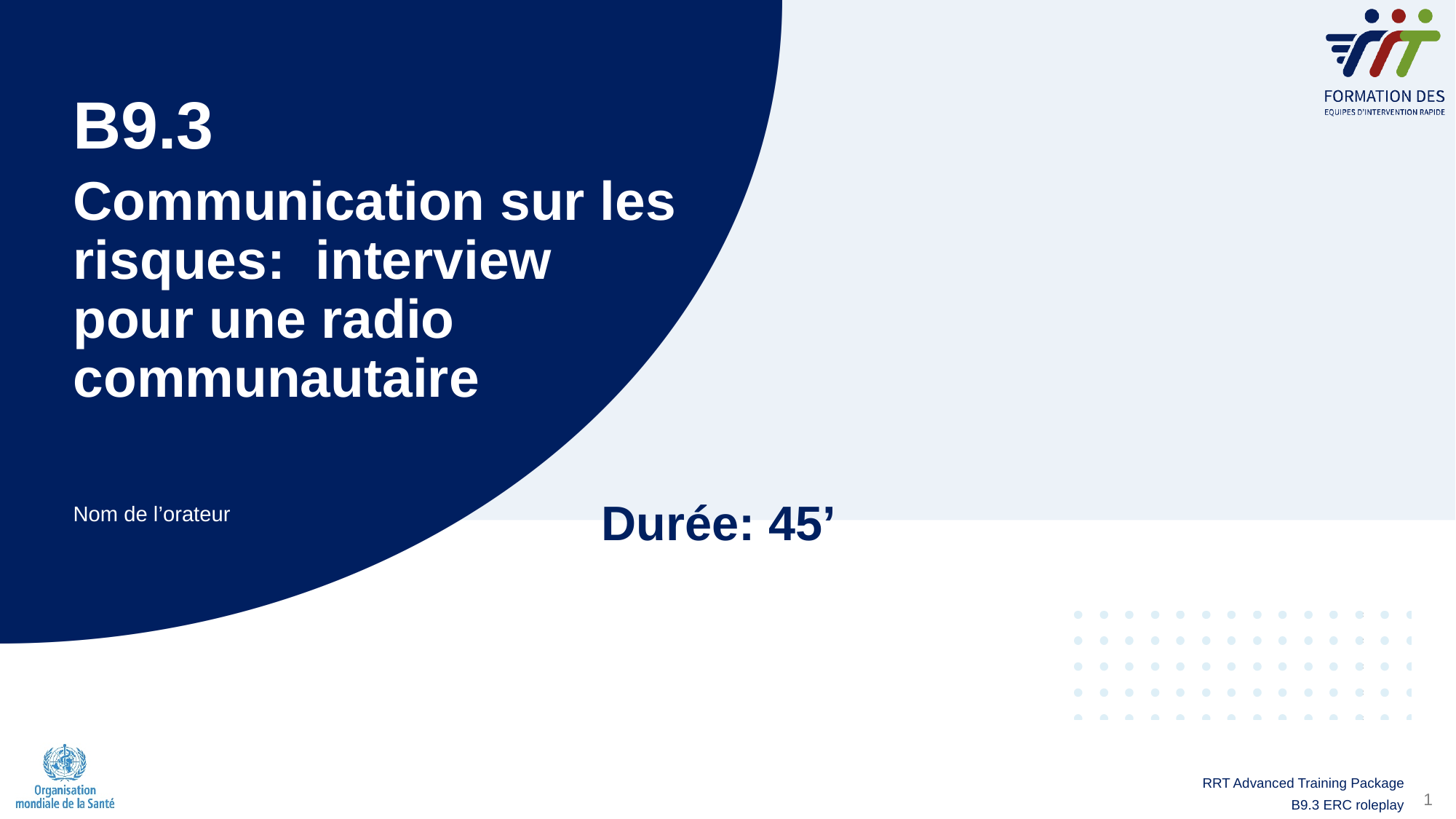

B9.3
# Communication sur les risques:  interview pour une radio communautaire
Durée: 45’
Nom de l’orateur